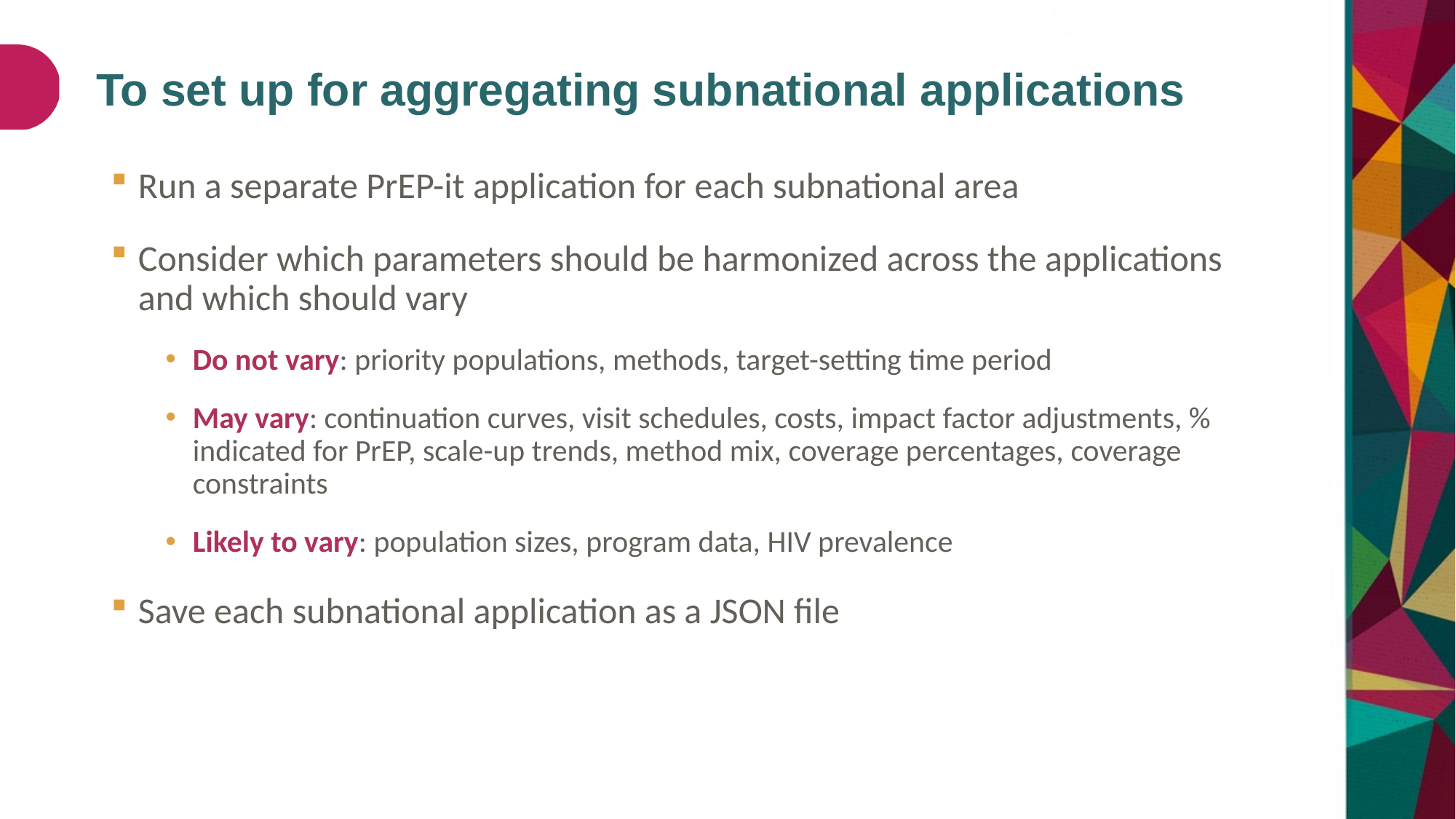

# To set up for aggregating subnational applications
Run a separate PrEP-it application for each subnational area
Consider which parameters should be harmonized across the applications and which should vary
Do not vary: priority populations, methods, target-setting time period
May vary: continuation curves, visit schedules, costs, impact factor adjustments, % indicated for PrEP, scale-up trends, method mix, coverage percentages, coverage constraints
Likely to vary: population sizes, program data, HIV prevalence
Save each subnational application as a JSON file